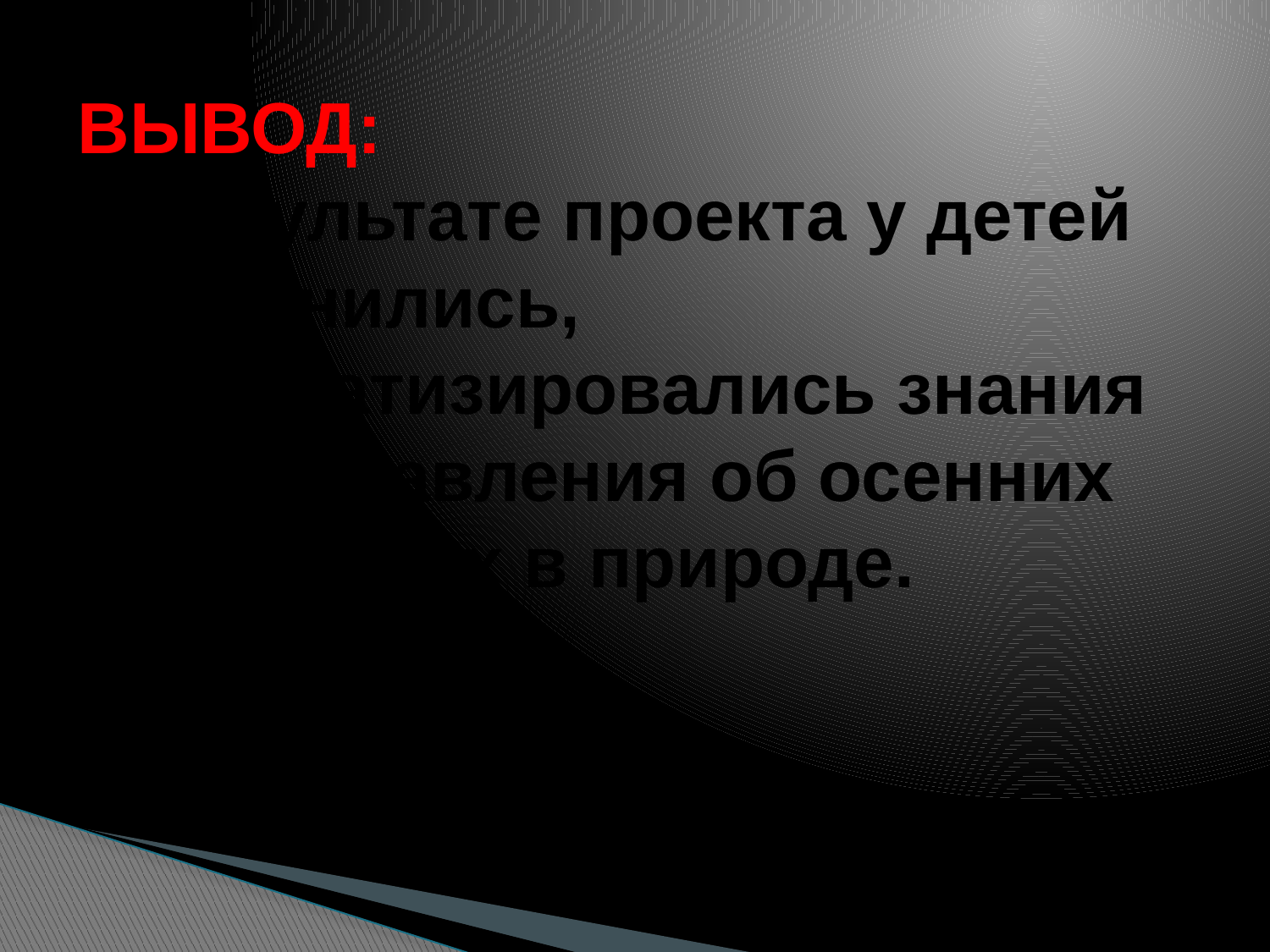

# ВЫВОД: В результате проекта у детей пополнились, систематизировались знания и представления об осенних изменениях в природе.